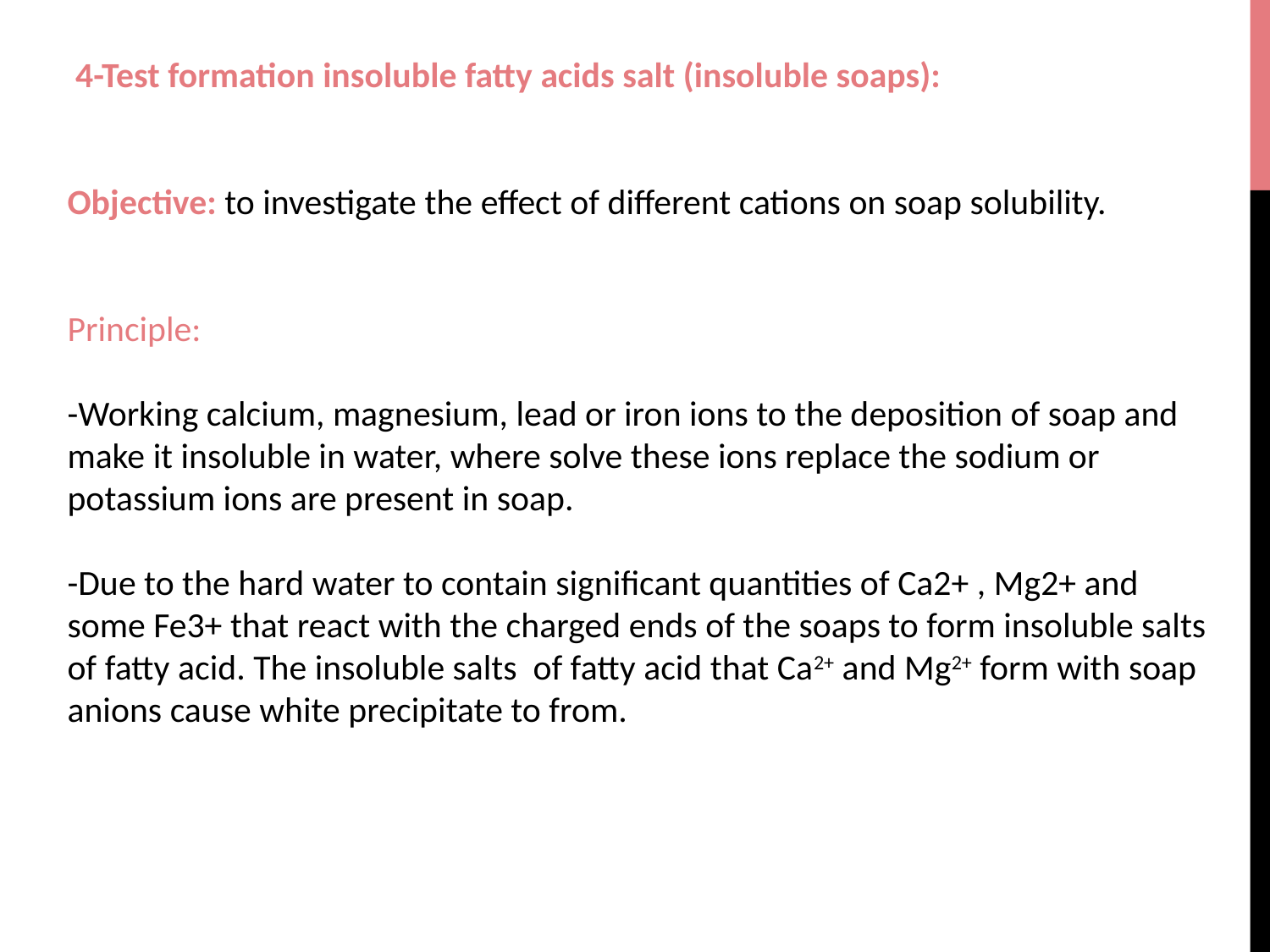

4-Test formation insoluble fatty acids salt (insoluble soaps):

Objective: to investigate the effect of different cations on soap solubility.

Principle:

-Working calcium, magnesium, lead or iron ions to the deposition of soap and make it insoluble in water, where solve these ions replace the sodium or potassium ions are present in soap.

-Due to the hard water to contain significant quantities of Ca2+ , Mg2+ and some Fe3+ that react with the charged ends of the soaps to form insoluble salts of fatty acid. The insoluble salts  of fatty acid that Ca2+ and Mg2+ form with soap anions cause white precipitate to from.